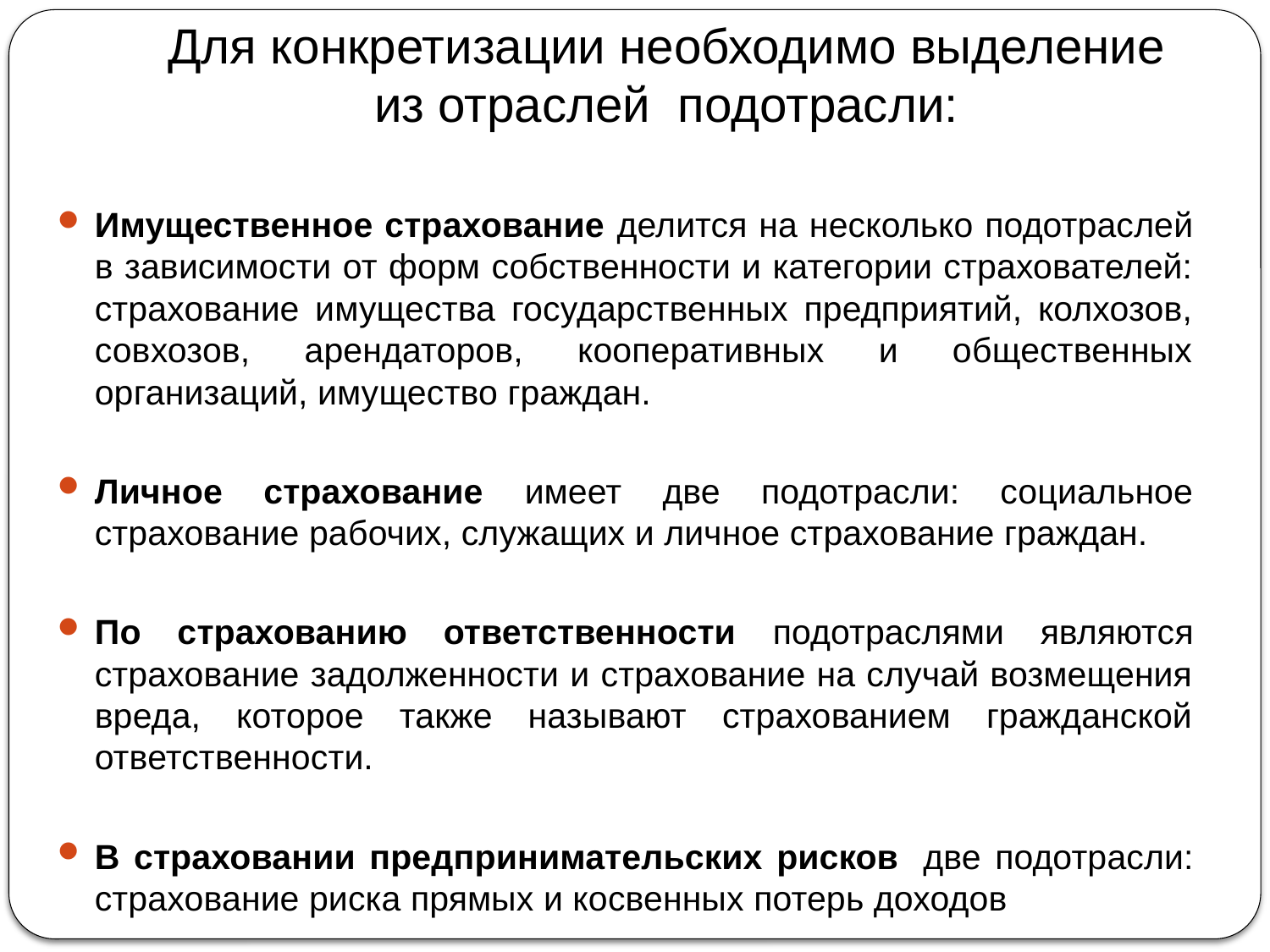

# Для конкретизации необходимо выделение из отраслей  подотрасли:
Имущественное страхование делится на несколько подотраслей в зависимости от форм собственности и категории страхователей: страхование имущества государственных предприятий, колхозов, совхозов, арендаторов, кооперативных и общественных организаций, имущество граждан.

Личное страхование имеет две подотрасли: социальное страхование рабочих, служащих и личное страхование граждан.

По страхованию ответственности подотраслями являются страхование задолженности и страхование на случай возмещения вреда, которое также называют страхованием гражданской ответственности.

В страховании предпринимательских рисков  две подотрасли: страхование риска прямых и косвенных потерь доходов